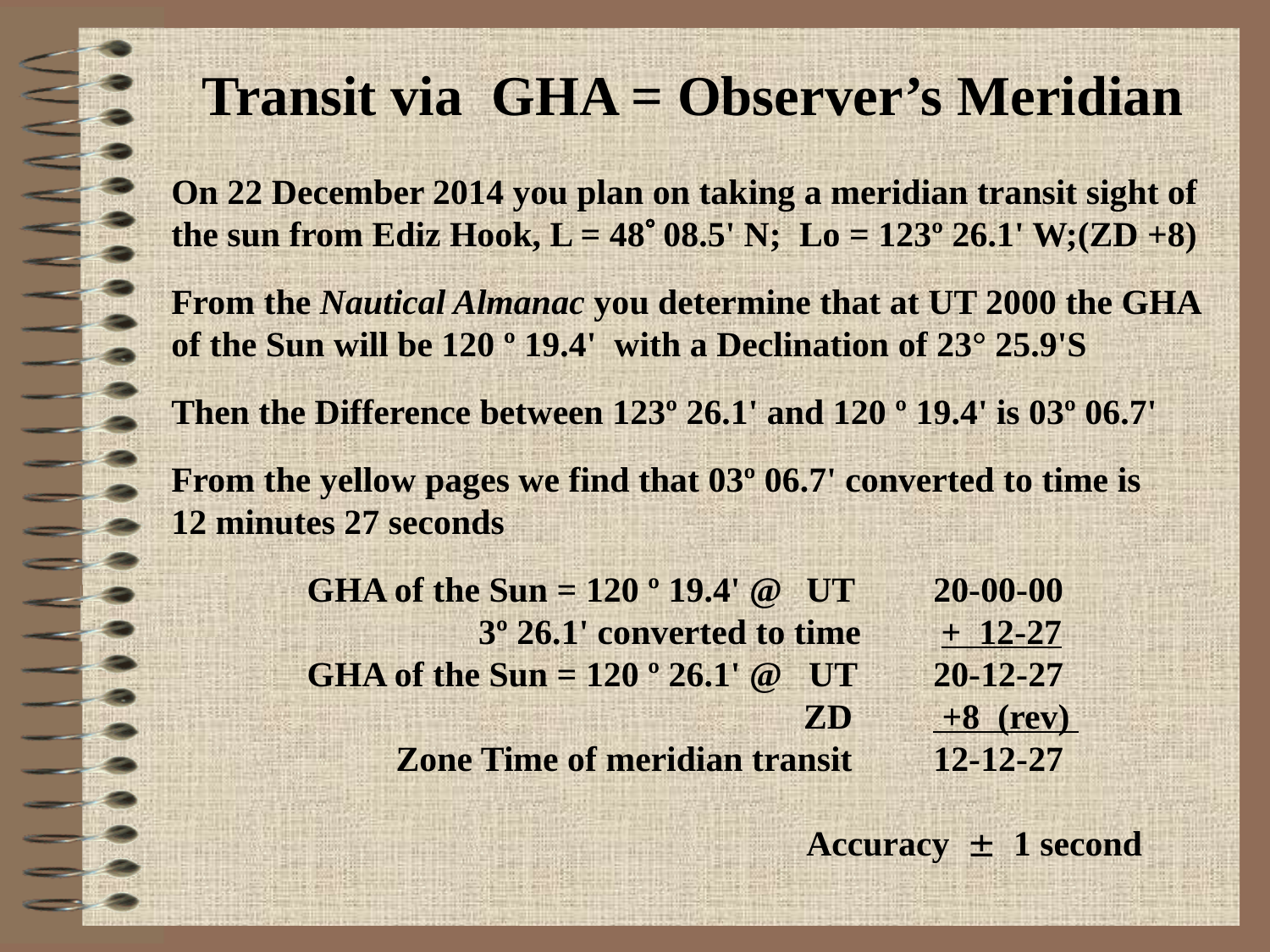

Transit via  GHA = Observer’s Meridian

On 22 December 2014 you plan on taking a meridian transit sight of the sun from Ediz Hook, L = 48° 08.5' N;  Lo = 123º 26.1' W;(ZD +8)

From the Nautical Almanac you determine that at UT 2000 the GHA of the Sun will be 120 º 19.4'  with a Declination of 23° 25.9'S

Then the Difference between 123º 26.1' and 120 º 19.4' is 03º 06.7'

From the yellow pages we find that 03º 06.7' converted to time is
12 minutes 27 seconds

	 GHA of the Sun = 120 º 19.4' @	UT 	20-00-00
		      3º 26.1' converted to time         +  12-27
	 GHA of the Sun = 120 º 26.1' @   UT 	20-12-27
				              ZD 	 +8  (rev)
	           Zone Time of meridian transit	12-12-27

					Accuracy  ±  1 second